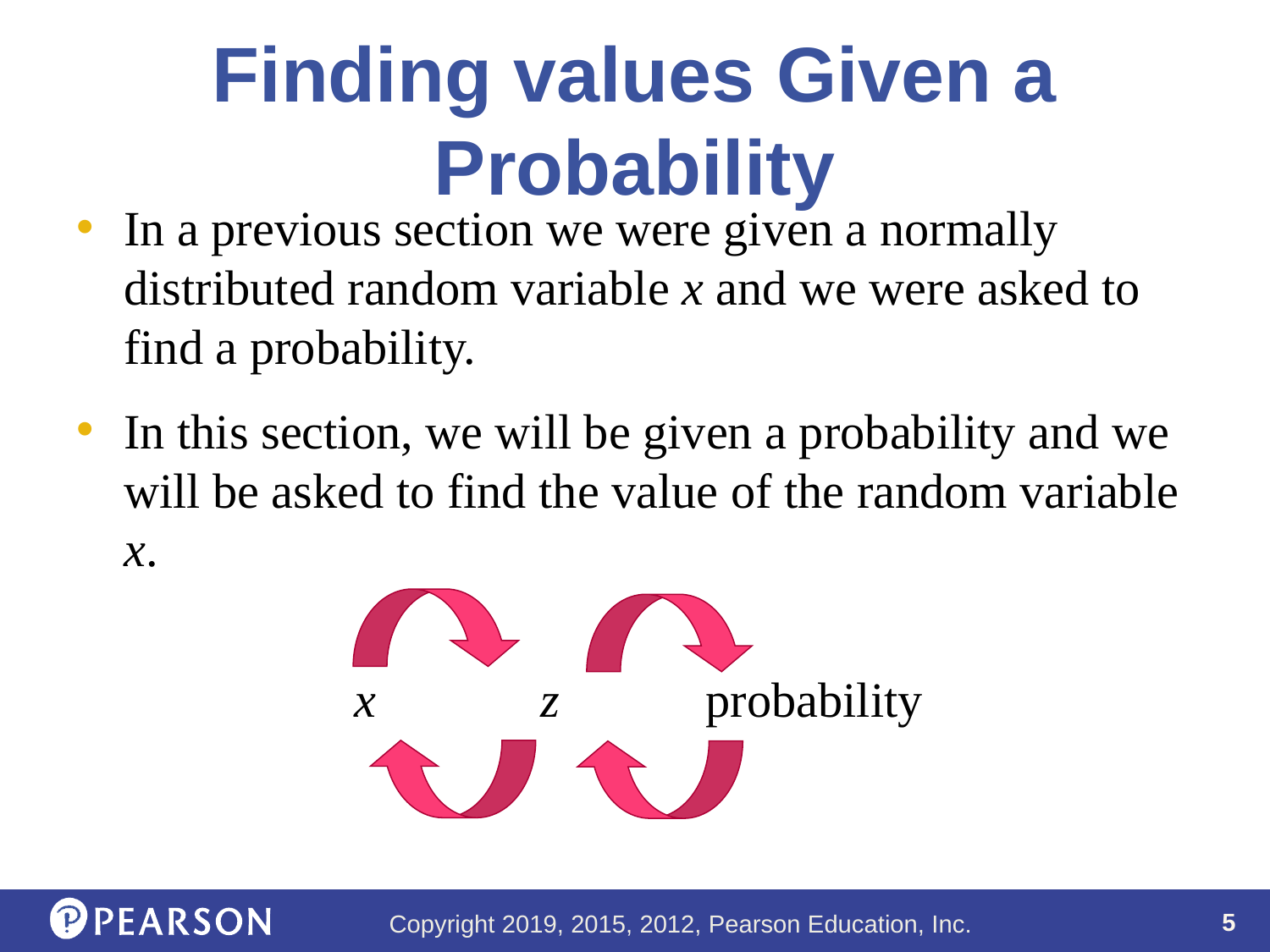

# Finding values Given a Probability
In a previous section we were given a normally distributed random variable x and we were asked to find a probability.
In this section, we will be given a probability and we will be asked to find the value of the random variable x.

probability
x
z